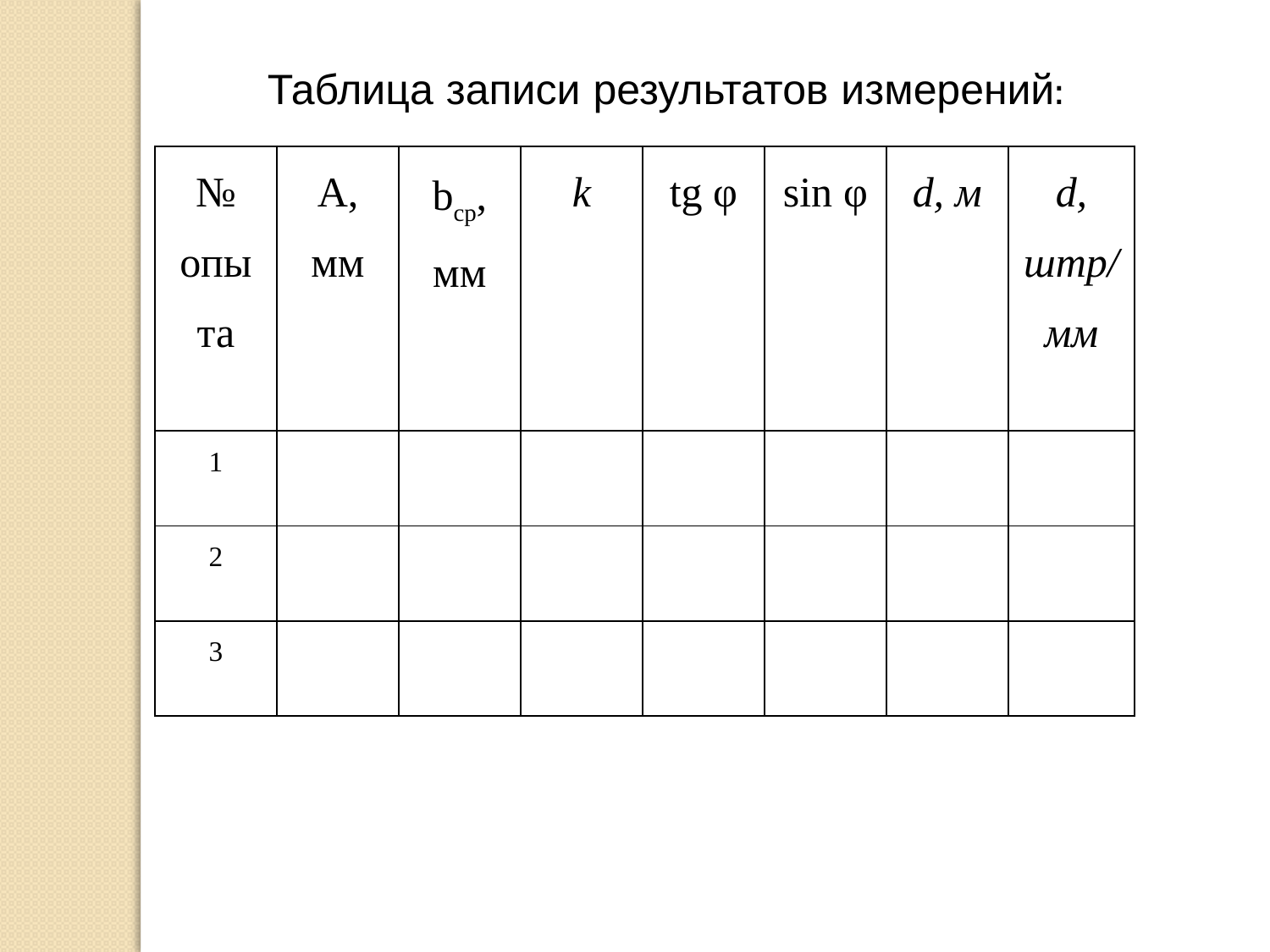

Таблица записи результатов измерений:

| № опы та | А, мм | bср, мм | k | tg φ | sin φ | d, м | d, штр/мм |
| --- | --- | --- | --- | --- | --- | --- | --- |
| 1 |  |  |  |  |  |  |  |
| 2 |  |  |  |  |  |  |  |
| 3 |  |  |  |  |  |  |  |